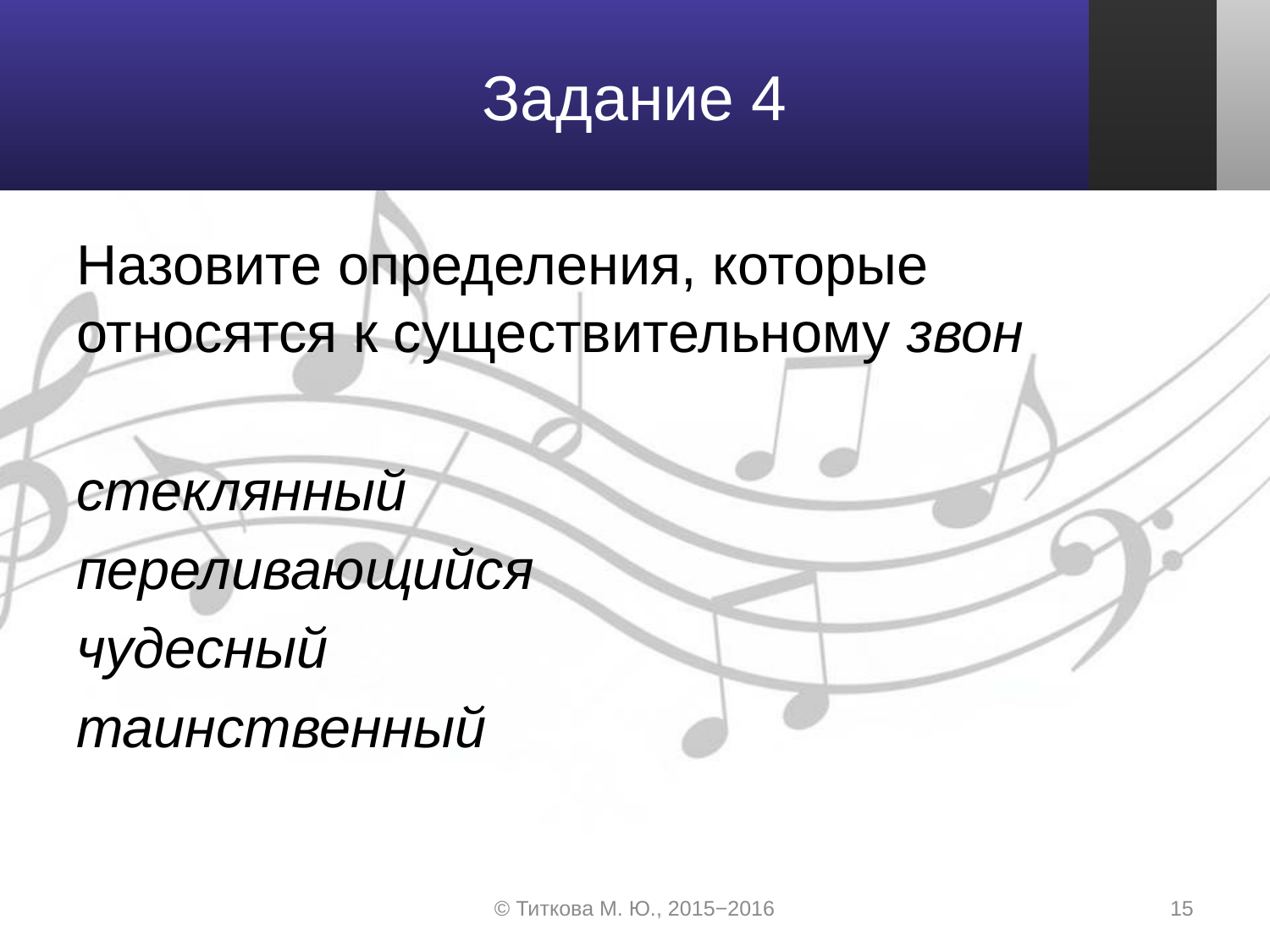

# Задание 4
Назовите определения, которые относятся к существительному звон

стеклянный
переливающийся
чудесный
таинственный

© Титкова М. Ю., 2015−2016
15